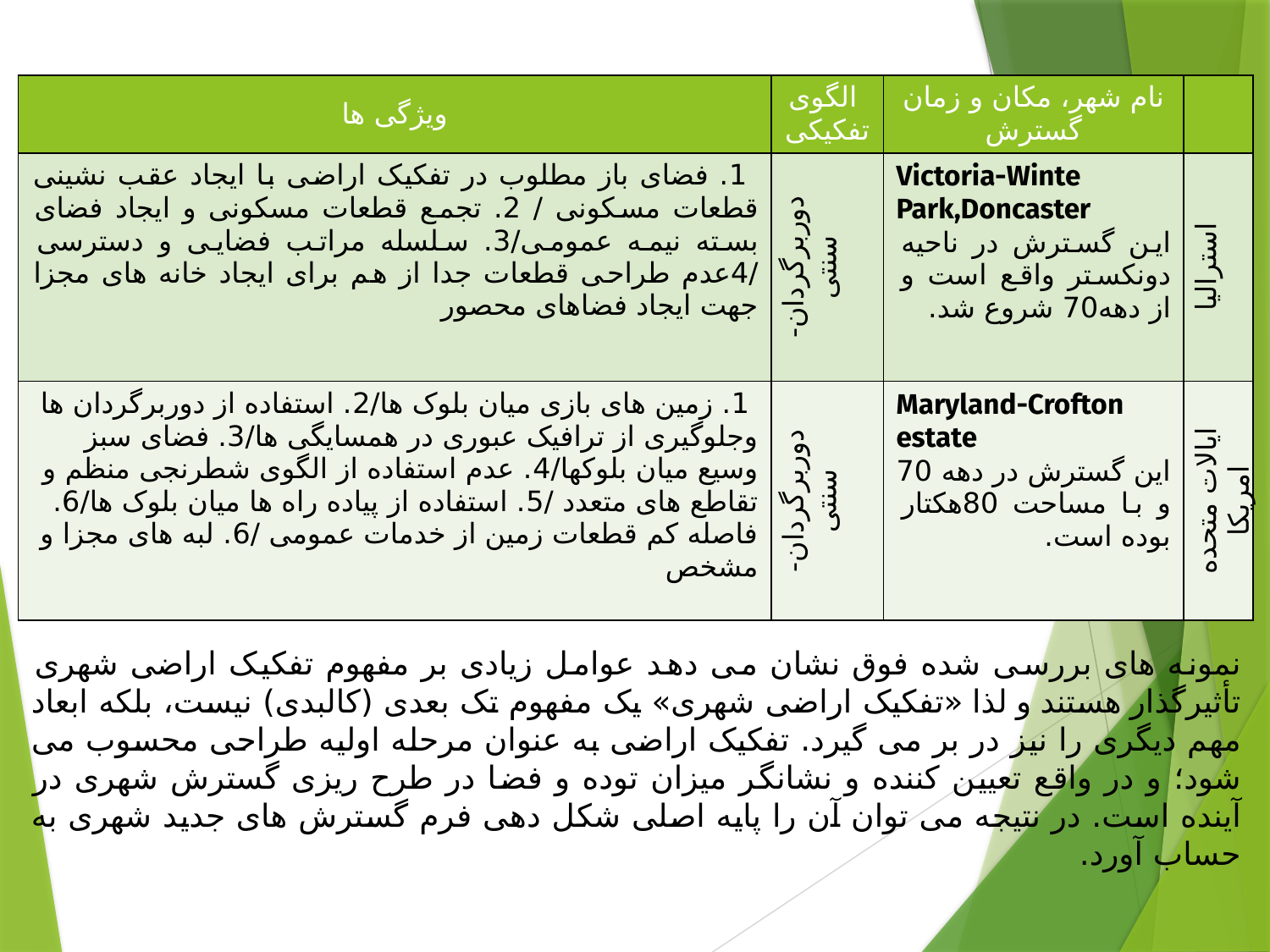

| ویژگی ها | الگوی تفکیکی | نام شهر، مکان و زمان گسترش |  |
| --- | --- | --- | --- |
| 1. فضای باز مطلوب در تفکیک اراضی با ایجاد عقب نشینی قطعات مسکونی / 2. تجمع قطعات مسکونی و ایجاد فضای بسته نیمه عمومی/3. سلسله مراتب فضایی و دسترسی /4عدم طراحی قطعات جدا از هم برای ایجاد خانه های مجزا جهت ایجاد فضاهای محصور | دوربرگردان- سنتی | Victoria-Winte Park,Doncaster این گسترش در ناحیه دونکستر واقع است و از دهه70 شروع شد. | استرالیا |
| 1. زمین های بازی میان بلوک ها/2. استفاده از دوربرگردان ها وجلوگیری از ترافیک عبوری در همسایگی ها/3. فضای سبز وسیع میان بلوکها/4. عدم استفاده از الگوی شطرنجی منظم و تقاطع های متعدد /5. استفاده از پیاده راه ها میان بلوک ها/6. فاصله کم قطعات زمین از خدمات عمومی /6. لبه های مجزا و مشخص | دوربرگردان- سنتی | Maryland-Crofton estate این گسترش در دهه 70 و با مساحت 80هکتار بوده است. | ایالات متحده امریکا |
نمونه های بررسی شده فوق نشان می دهد عوامل زیادی بر مفهوم تفکیک اراضی شهری تأثیرگذار هستند و لذا «تفکیک اراضی شهری» یک مفهوم تک بعدی (کالبدی) نیست، بلکه ابعاد مهم دیگری را نیز در بر می گیرد. تفکیک اراضی به عنوان مرحله اولیه طراحی محسوب می شود؛ و در واقع تعیین کننده و نشانگر میزان توده و فضا در طرح ریزی گسترش شهری در آینده است. در نتیجه می توان آن را پایه اصلی شکل دهی فرم گسترش های جدید شهری به حساب آورد.